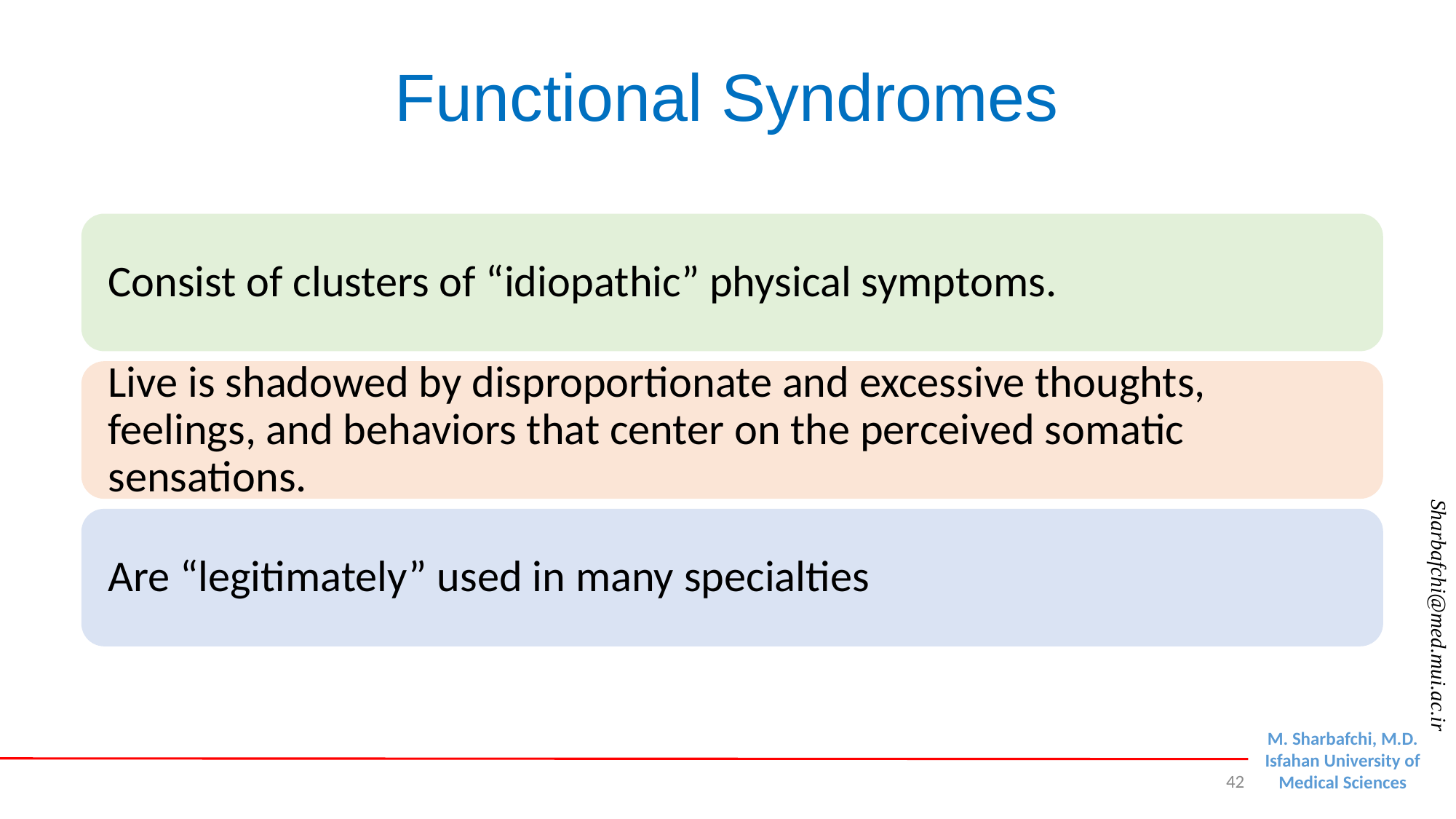

# Functional Syndromes
Consist of clusters of “idiopathic” physical symptoms.
Live is shadowed by disproportionate and excessive thoughts, feelings, and behaviors that center on the perceived somatic sensations.
Are “legitimately” used in many specialties
42